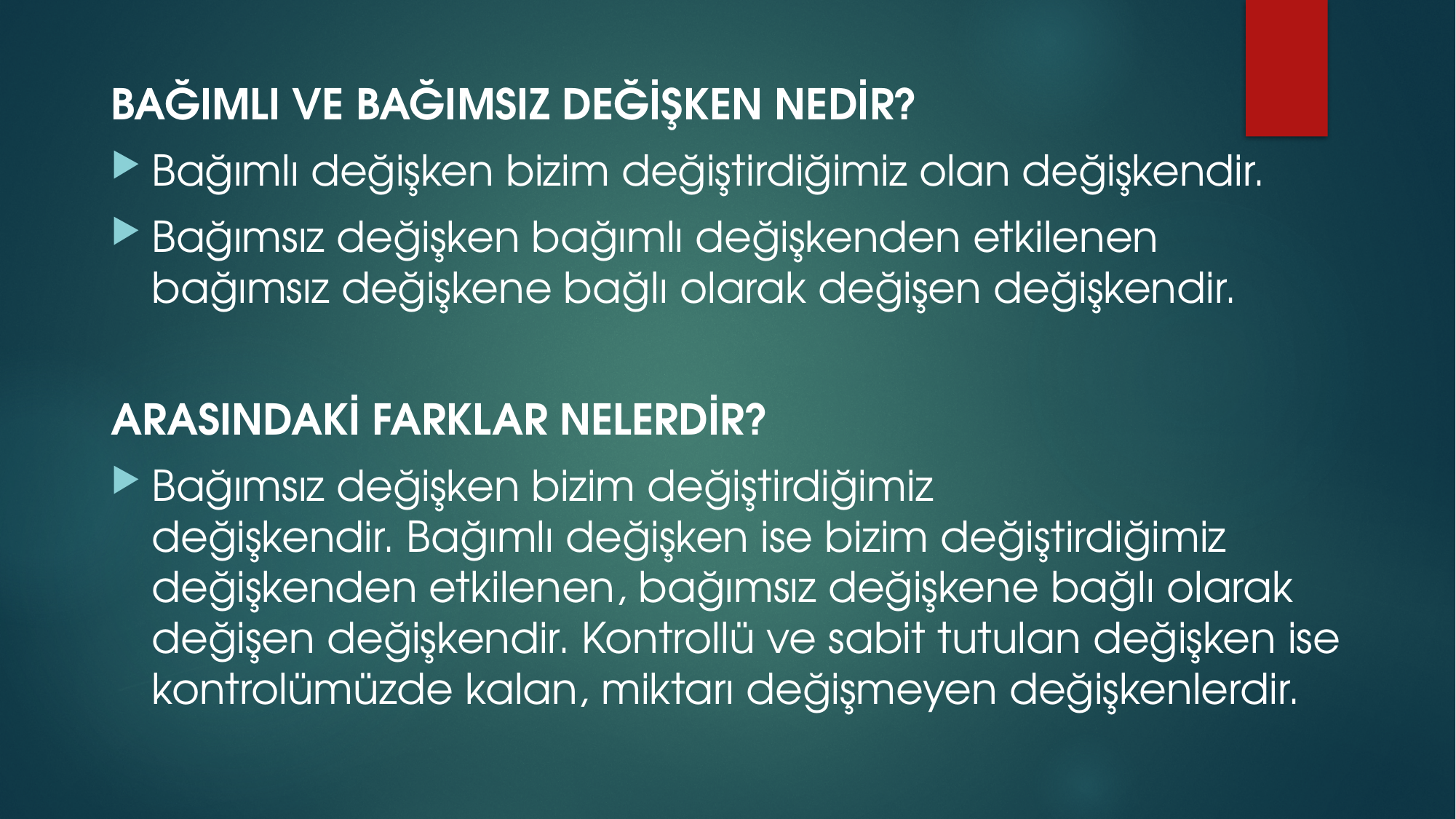

BAĞIMLI VE BAĞIMSIZ DEĞİŞKEN NEDİR?
Bağımlı değişken bizim değiştirdiğimiz olan değişkendir.
Bağımsız değişken bağımlı değişkenden etkilenen bağımsız değişkene bağlı olarak değişen değişkendir.

ARASINDAKİ FARKLAR NELERDİR?
Bağımsız değişken bizim değiştirdiğimiz değişkendir. Bağımlı değişken ise bizim değiştirdiğimiz değişkenden etkilenen, bağımsız değişkene bağlı olarak değişen değişkendir. Kontrollü ve sabit tutulan değişken ise kontrolümüzde kalan, miktarı değişmeyen değişkenlerdir.